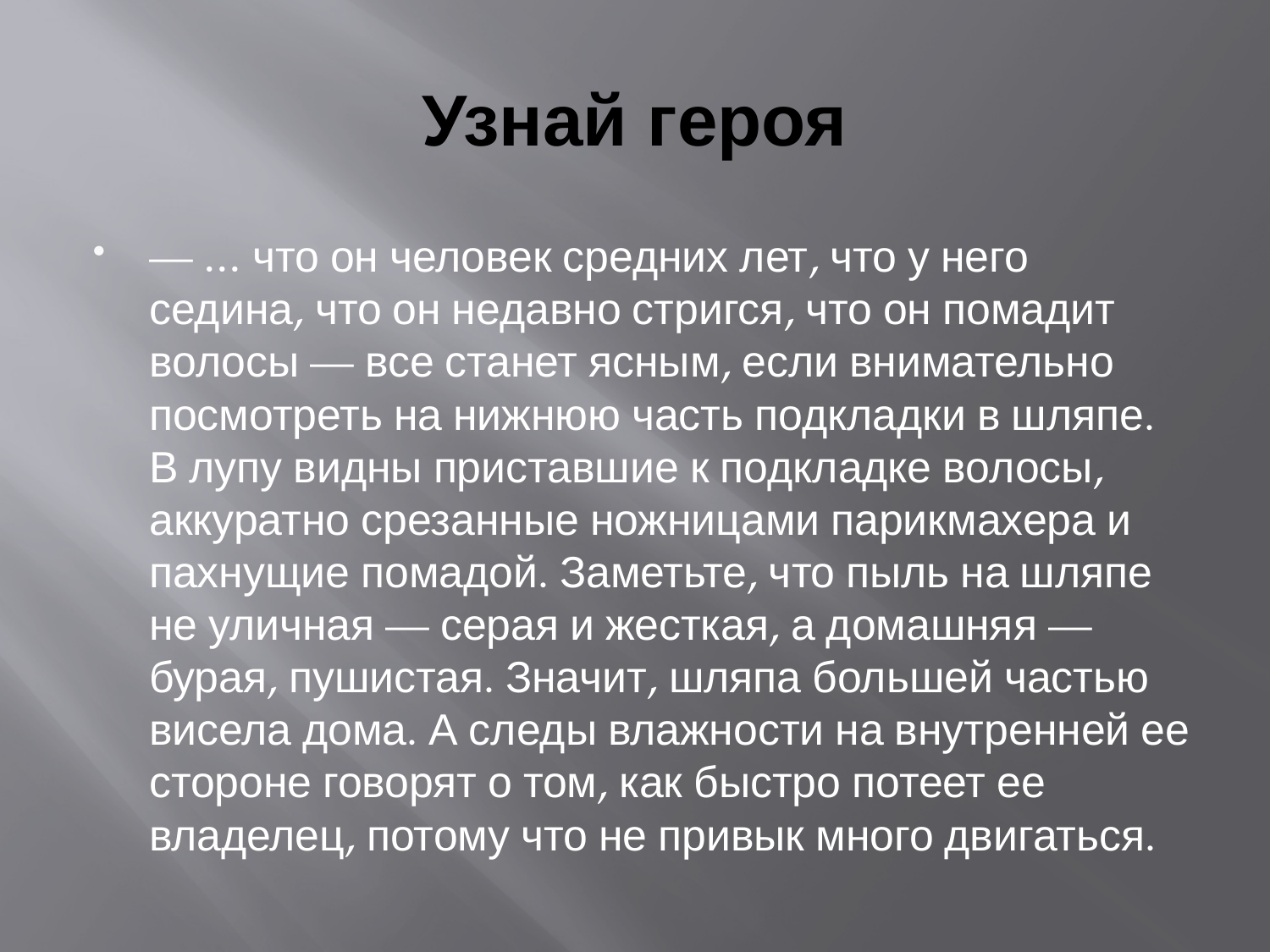

# Узнай героя
— … что он человек средних лет, что у него седина, что он недавно стригся, что он помадит волосы — все станет ясным, если внимательно посмотреть на нижнюю часть подкладки в шляпе. В лупу видны приставшие к подкладке волосы, аккуратно срезанные ножницами парикмахера и пахнущие помадой. Заметьте, что пыль на шляпе не уличная — серая и жесткая, а домашняя — бурая, пушистая. Значит, шляпа большей частью висела дома. А следы влажности на внутренней ее стороне говорят о том, как быстро потеет ее владелец, потому что не привык много двигаться.